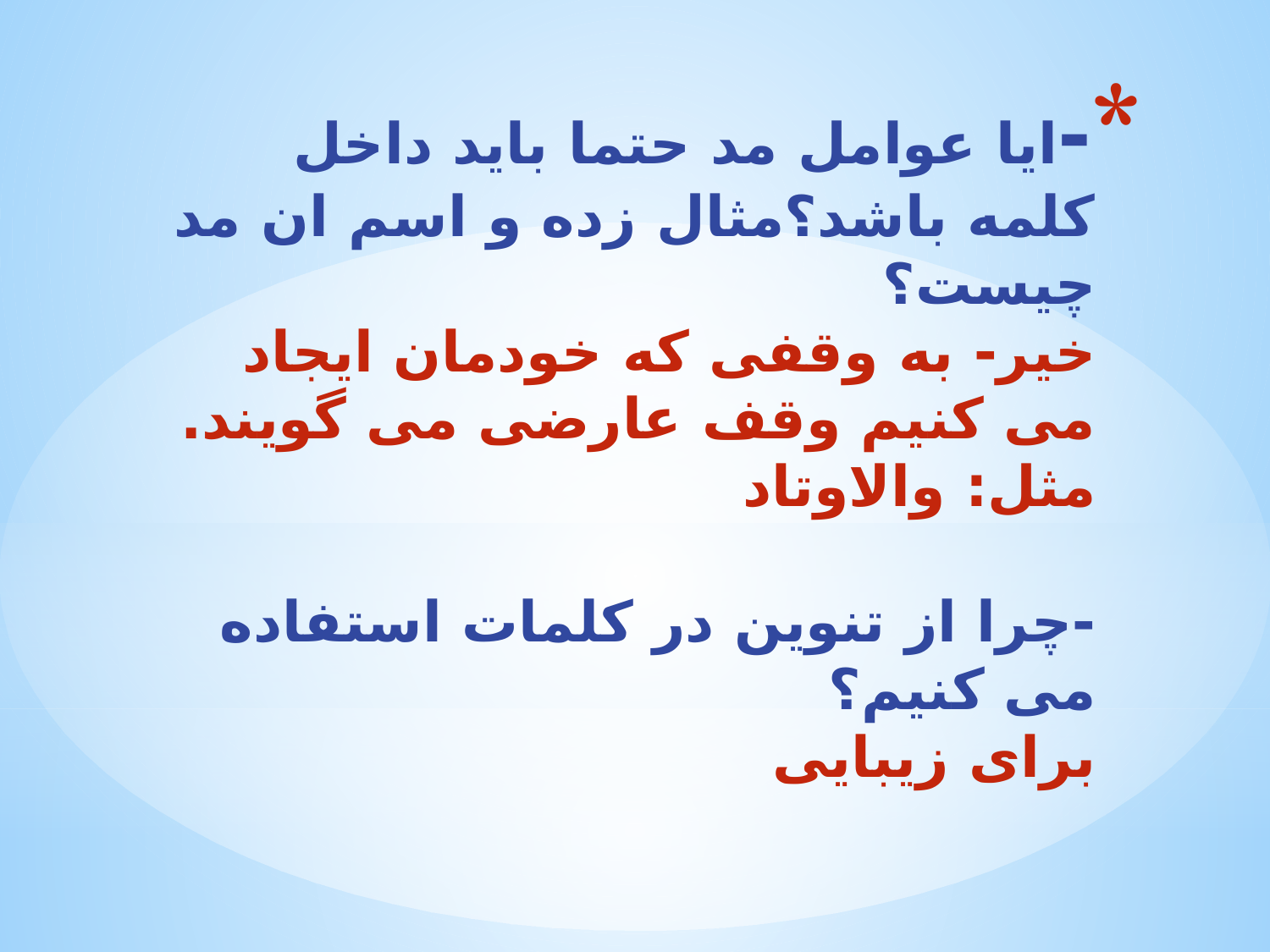

# -ایا عوامل مد حتما باید داخل کلمه باشد؟مثال زده و اسم ان مد چیست؟ خیر- به وقفی که خودمان ایجاد می کنیم وقف عارضی می گویند. مثل: والاوتاد -چرا از تنوین در کلمات استفاده می کنیم؟ برای زیبایی